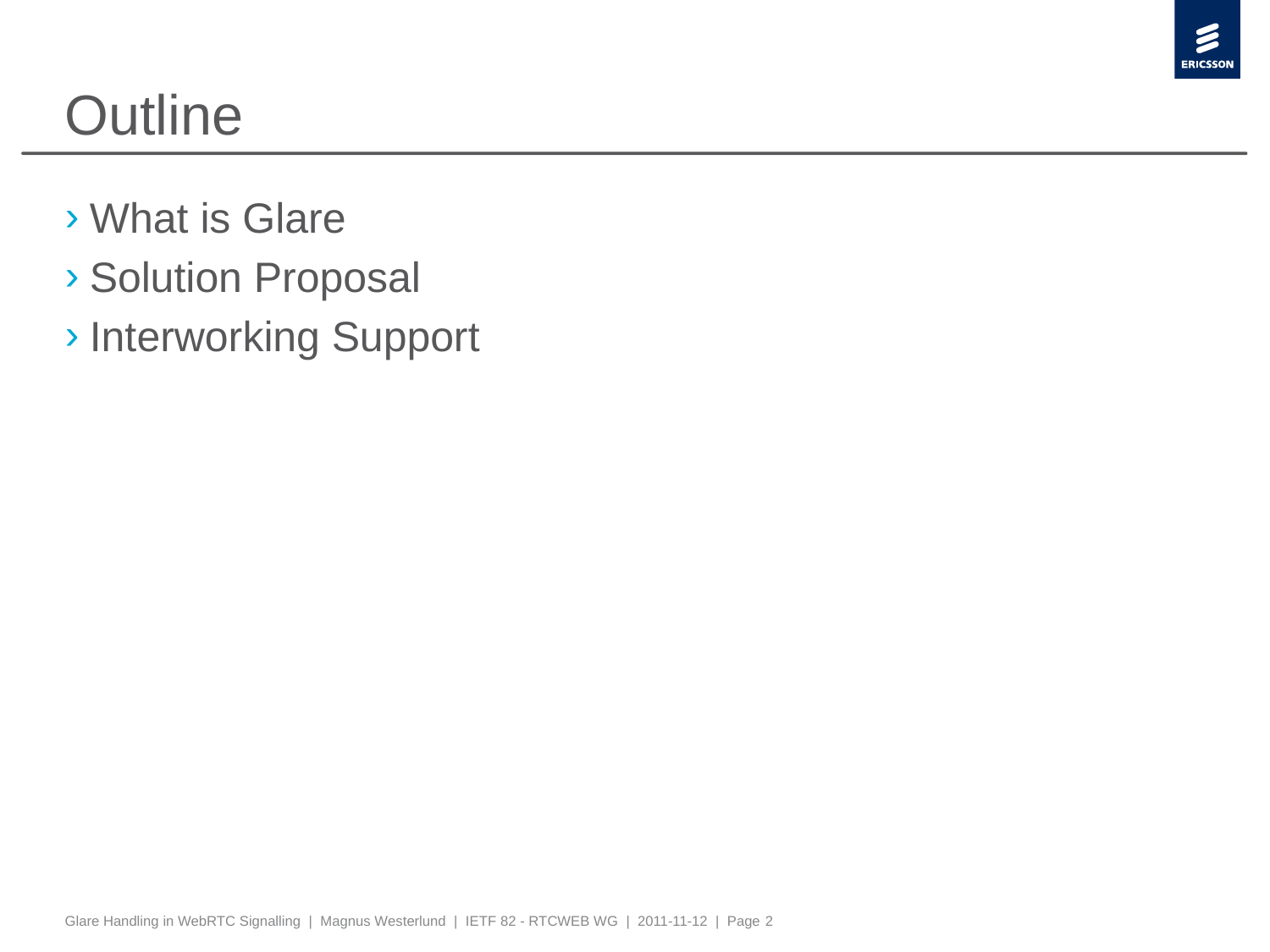

# Outline
What is Glare
Solution Proposal
Interworking Support